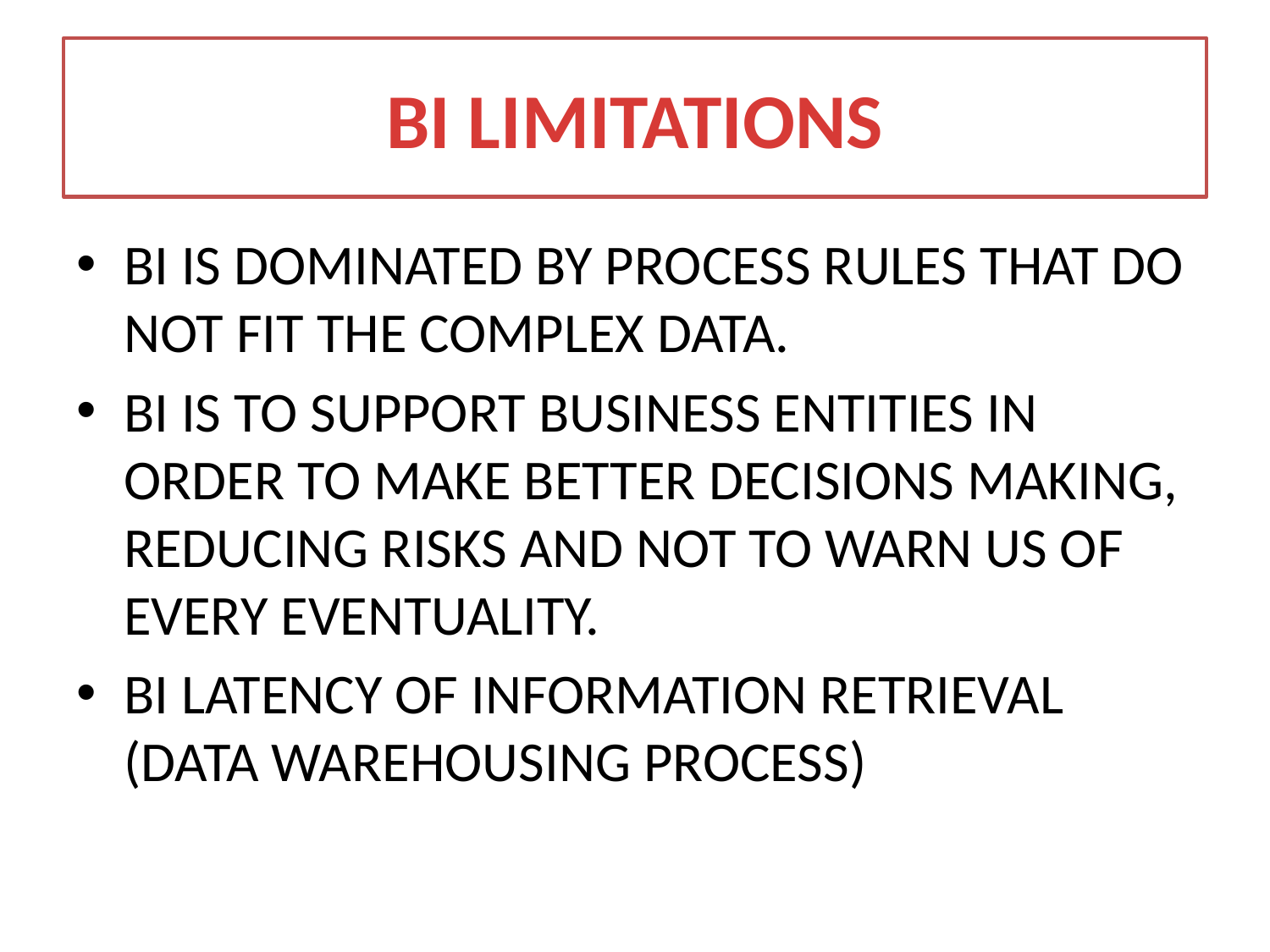

# BI LIMITATIONS
BI IS DOMINATED BY PROCESS RULES THAT DO NOT FIT THE COMPLEX DATA.
BI IS TO SUPPORT BUSINESS ENTITIES IN ORDER TO MAKE BETTER DECISIONS MAKING, REDUCING RISKS AND NOT TO WARN US OF EVERY EVENTUALITY.
BI LATENCY OF INFORMATION RETRIEVAL (DATA WAREHOUSING PROCESS)